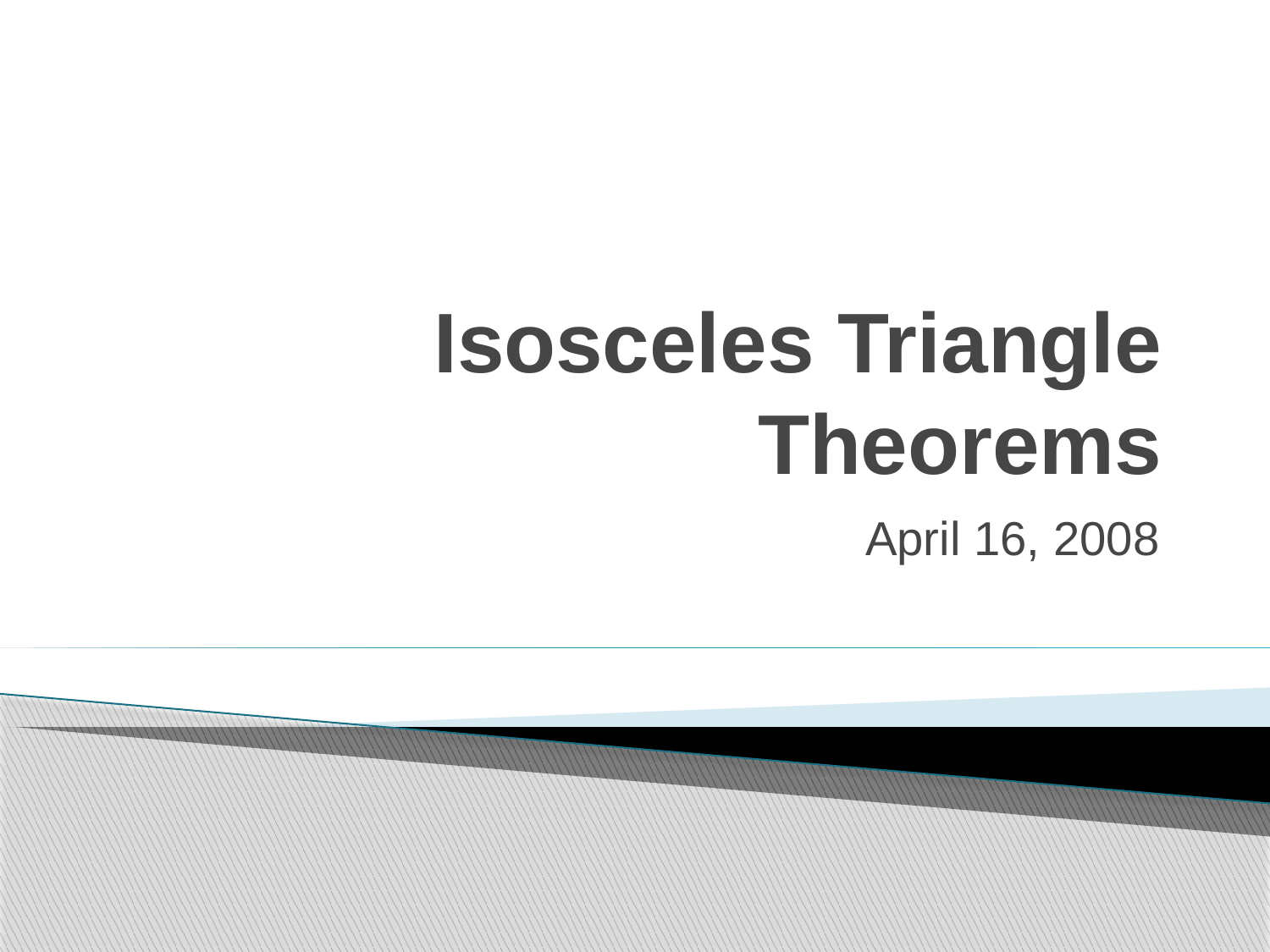

# Isosceles Triangle Theorems
April 16, 2008